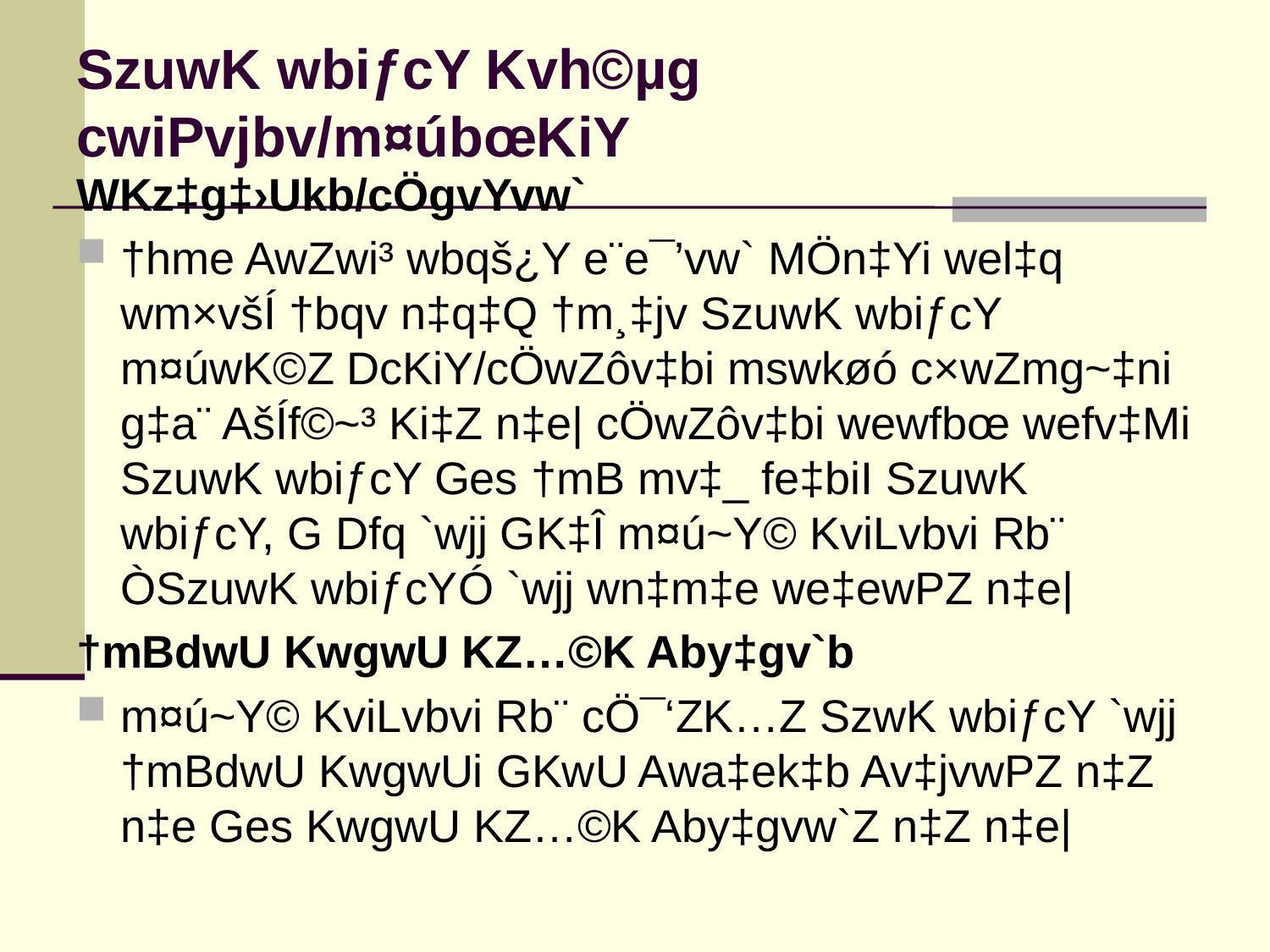

# SzuwK wbiƒcY Kvh©µg cwiPvjbv/m¤úbœKiY
WKz‡g‡›Ukb/cÖgvYvw`
†hme AwZwi³ wbqš¿Y e¨e¯’vw` MÖn‡Yi wel‡q wm×všÍ †bqv n‡q‡Q †m¸‡jv SzuwK wbiƒcY m¤úwK©Z DcKiY/cÖwZôv‡bi mswkøó c×wZmg~‡ni g‡a¨ AšÍf©~³ Ki‡Z n‡e| cÖwZôv‡bi wewfbœ wefv‡Mi SzuwK wbiƒcY Ges †mB mv‡_ fe‡biI SzuwK wbiƒcY, G Dfq `wjj GK‡Î m¤ú~Y© KviLvbvi Rb¨ ÒSzuwK wbiƒcYÓ `wjj wn‡m‡e we‡ewPZ n‡e|
†mBdwU KwgwU KZ…©K Aby‡gv`b
m¤ú~Y© KviLvbvi Rb¨ cÖ¯‘ZK…Z SzwK wbiƒcY `wjj †mBdwU KwgwUi GKwU Awa‡ek‡b Av‡jvwPZ n‡Z n‡e Ges KwgwU KZ…©K Aby‡gvw`Z n‡Z n‡e|